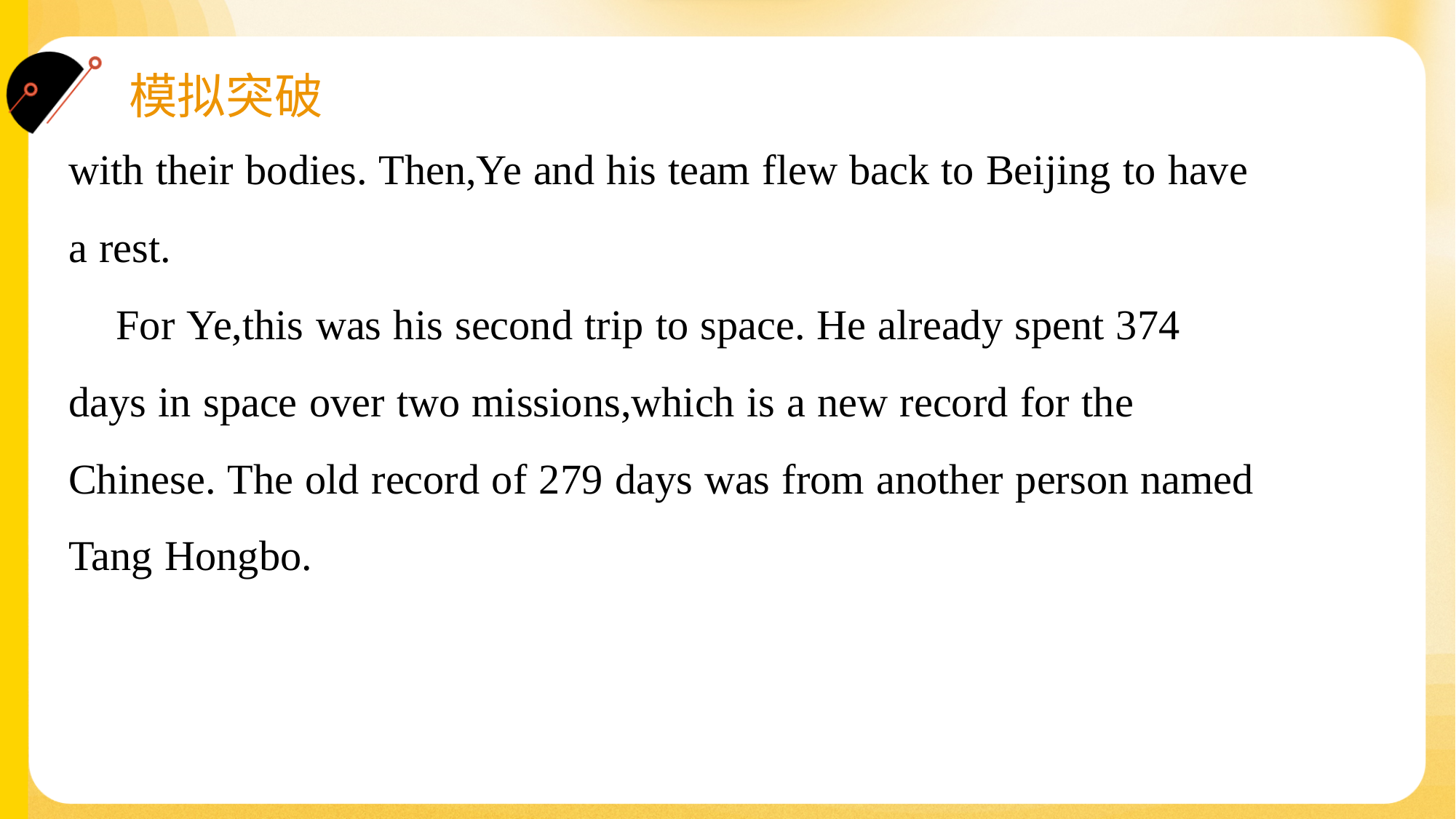

with their bodies. Then,Ye and his team flew back to Beijing to have
a rest.
    For Ye,this was his second trip to space. He already spent 374
days in space over two missions,which is a new record for the
Chinese. The old record of 279 days was from another person named
Tang Hongbo.#1.4